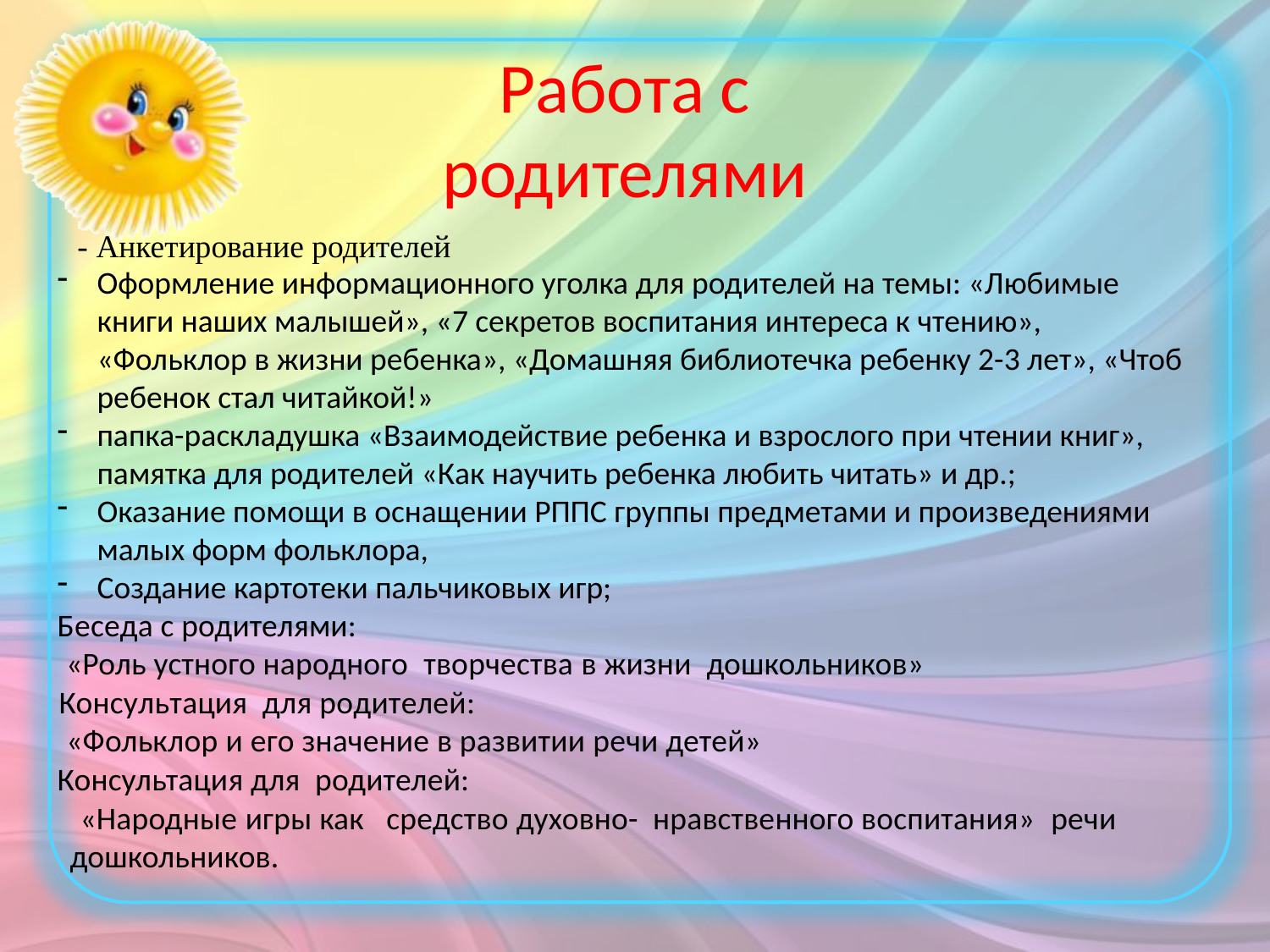

Работа с родителями
- Анкетирование родителей
Оформление информационного уголка для родителей на темы: «Любимые книги наших малышей», «7 секретов воспитания интереса к чтению», «Фольклор в жизни ребенка», «Домашняя библиотечка ребенку 2-3 лет», «Чтоб ребенок стал читайкой!»
папка-раскладушка «Взаимодействие ребенка и взрослого при чтении книг», памятка для родителей «Как научить ребенка любить читать» и др.;
Оказание помощи в оснащении РППС группы предметами и произведениями малых форм фольклора,
Создание картотеки пальчиковых игр;
Беседа с родителями:
 «Роль устного народного  творчества в жизни  дошкольников»
Консультация  для родителей:
 «Фольклор и его значение в развитии речи детей»
Консультация для  родителей:
«Народные игры как   средство духовно-  нравственного воспитания»  речи дошкольников.